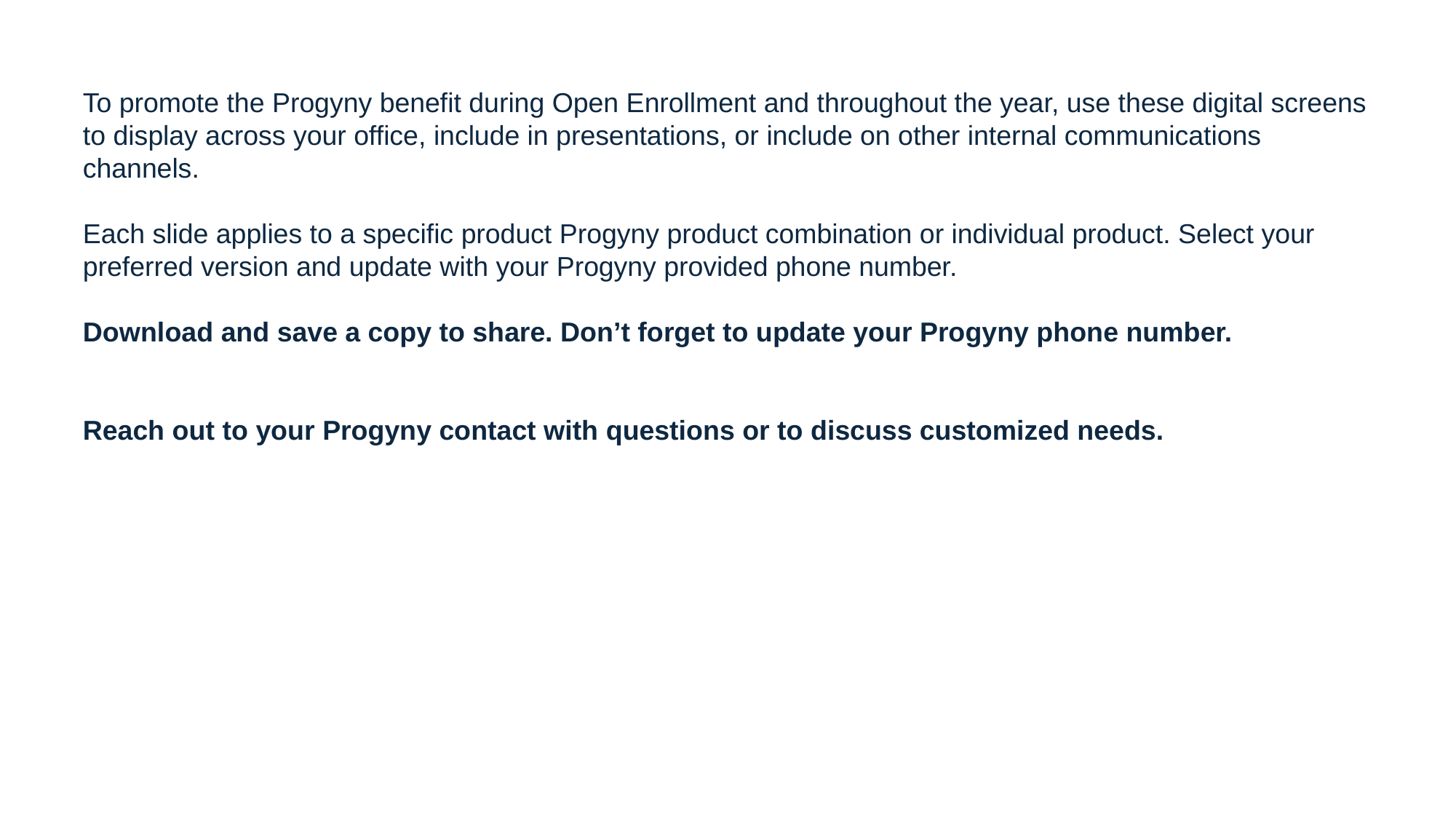

To promote the Progyny benefit during Open Enrollment and throughout the year, use these digital screens to display across your office, include in presentations, or include on other internal communications channels.

Each slide applies to a specific product Progyny product combination or individual product. Select your preferred version and update with your Progyny provided phone number.

Download and save a copy to share. Don’t forget to update your Progyny phone number.

Reach out to your Progyny contact with questions or to discuss customized needs.